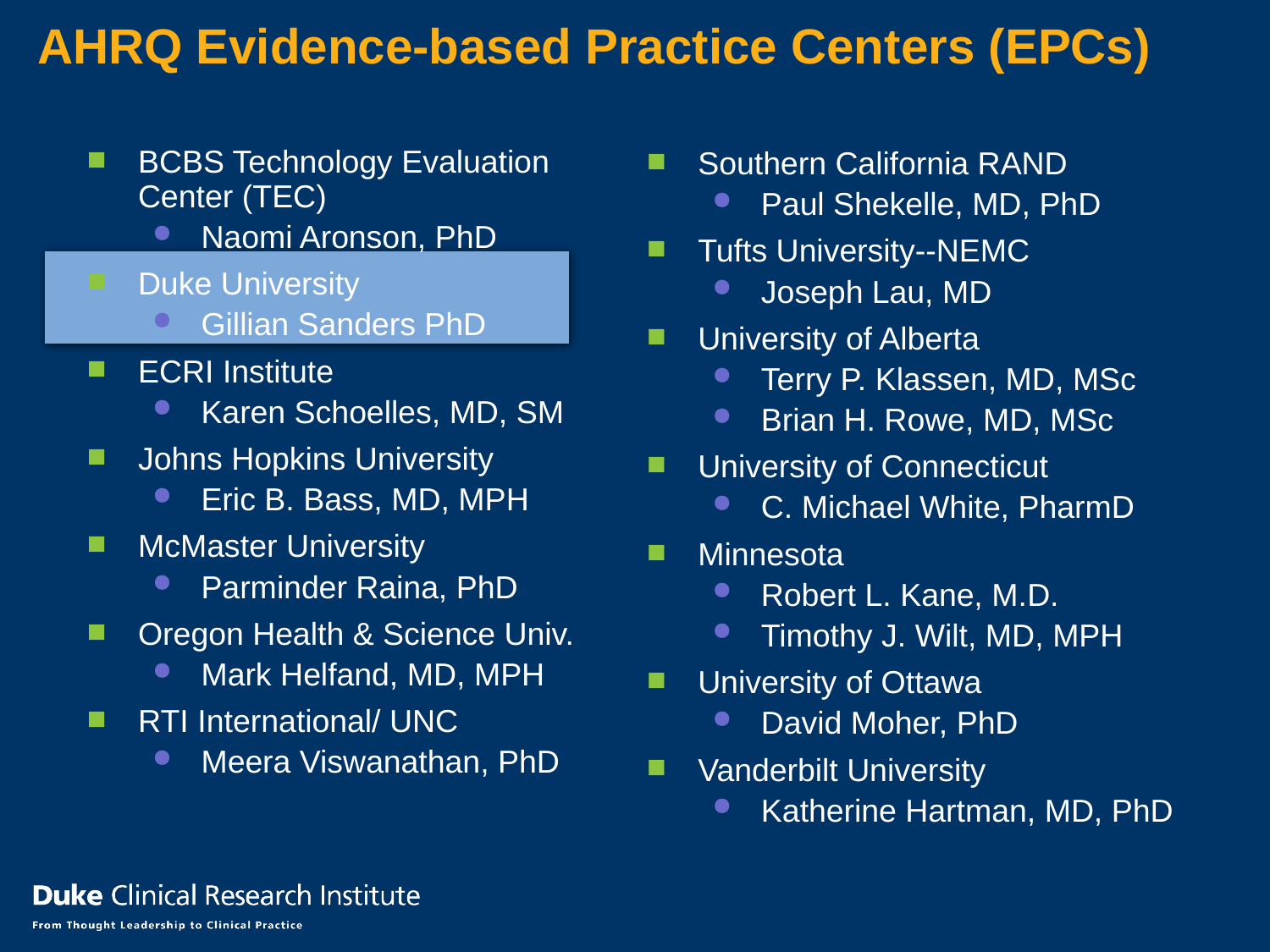

# AHRQ Evidence-based Practice Centers (EPCs)
BCBS Technology Evaluation Center (TEC)
Naomi Aronson, PhD
Duke University
Gillian Sanders PhD
ECRI Institute
Karen Schoelles, MD, SM
Johns Hopkins University
Eric B. Bass, MD, MPH
McMaster University
Parminder Raina, PhD
Oregon Health & Science Univ.
Mark Helfand, MD, MPH
RTI International/ UNC
Meera Viswanathan, PhD
Southern California RAND
Paul Shekelle, MD, PhD
Tufts University--NEMC
Joseph Lau, MD
University of Alberta
Terry P. Klassen, MD, MSc
Brian H. Rowe, MD, MSc
University of Connecticut
C. Michael White, PharmD
Minnesota
Robert L. Kane, M.D.
Timothy J. Wilt, MD, MPH
University of Ottawa
David Moher, PhD
Vanderbilt University
Katherine Hartman, MD, PhD